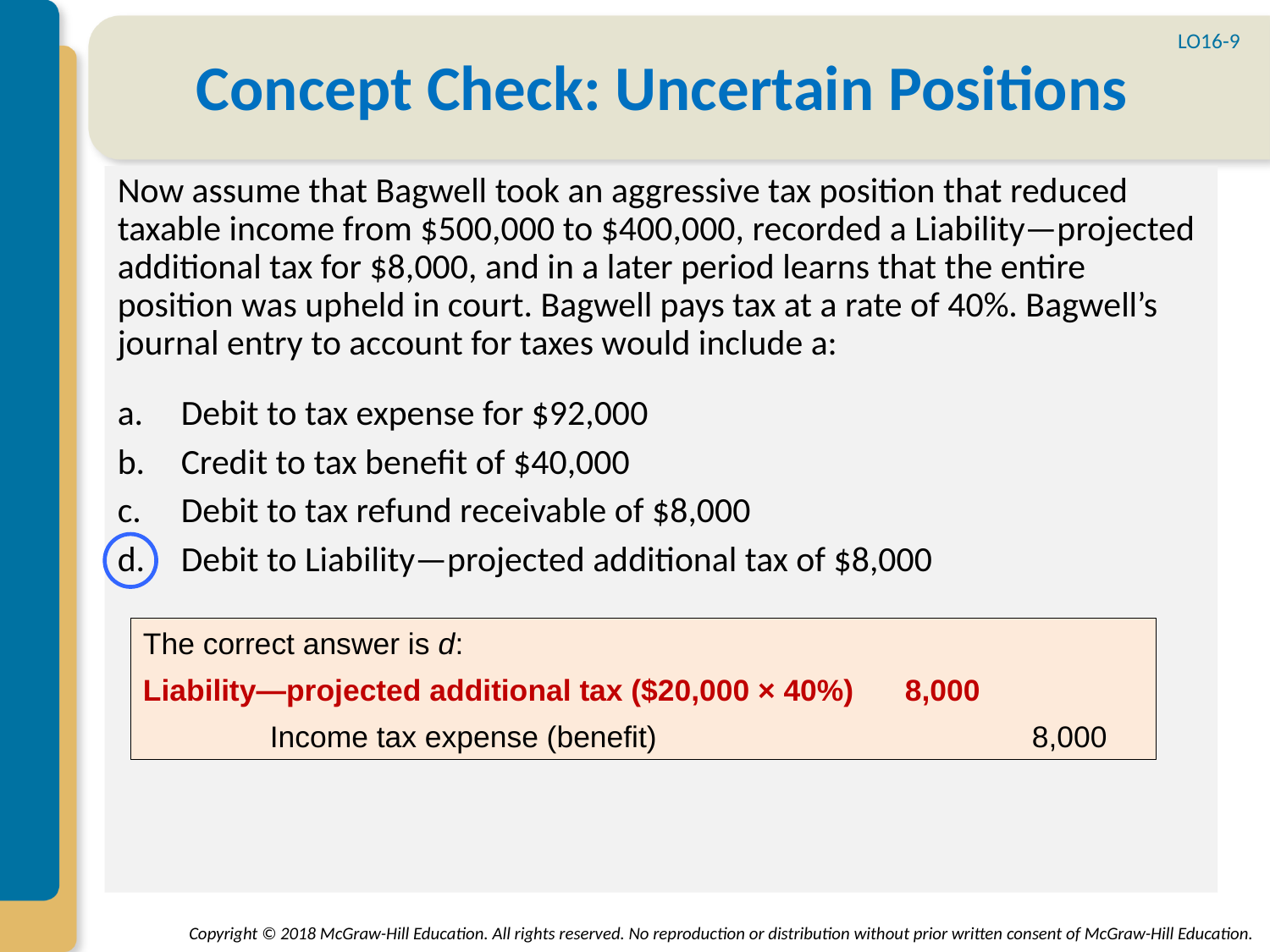

LO16-9
# Concept Check: Uncertain Positions
Now assume that Bagwell took an aggressive tax position that reduced taxable income from $500,000 to $400,000, recorded a Liability—projected additional tax for $8,000, and in a later period learns that the entire position was upheld in court. Bagwell pays tax at a rate of 40%. Bagwell’s journal entry to account for taxes would include a:
Debit to tax expense for $92,000
Credit to tax benefit of $40,000
Debit to tax refund receivable of $8,000
Debit to Liability—projected additional tax of $8,000

The correct answer is d:
Liability—projected additional tax ($20,000 × 40%)	8,000
	Income tax expense (benefit)			8,000